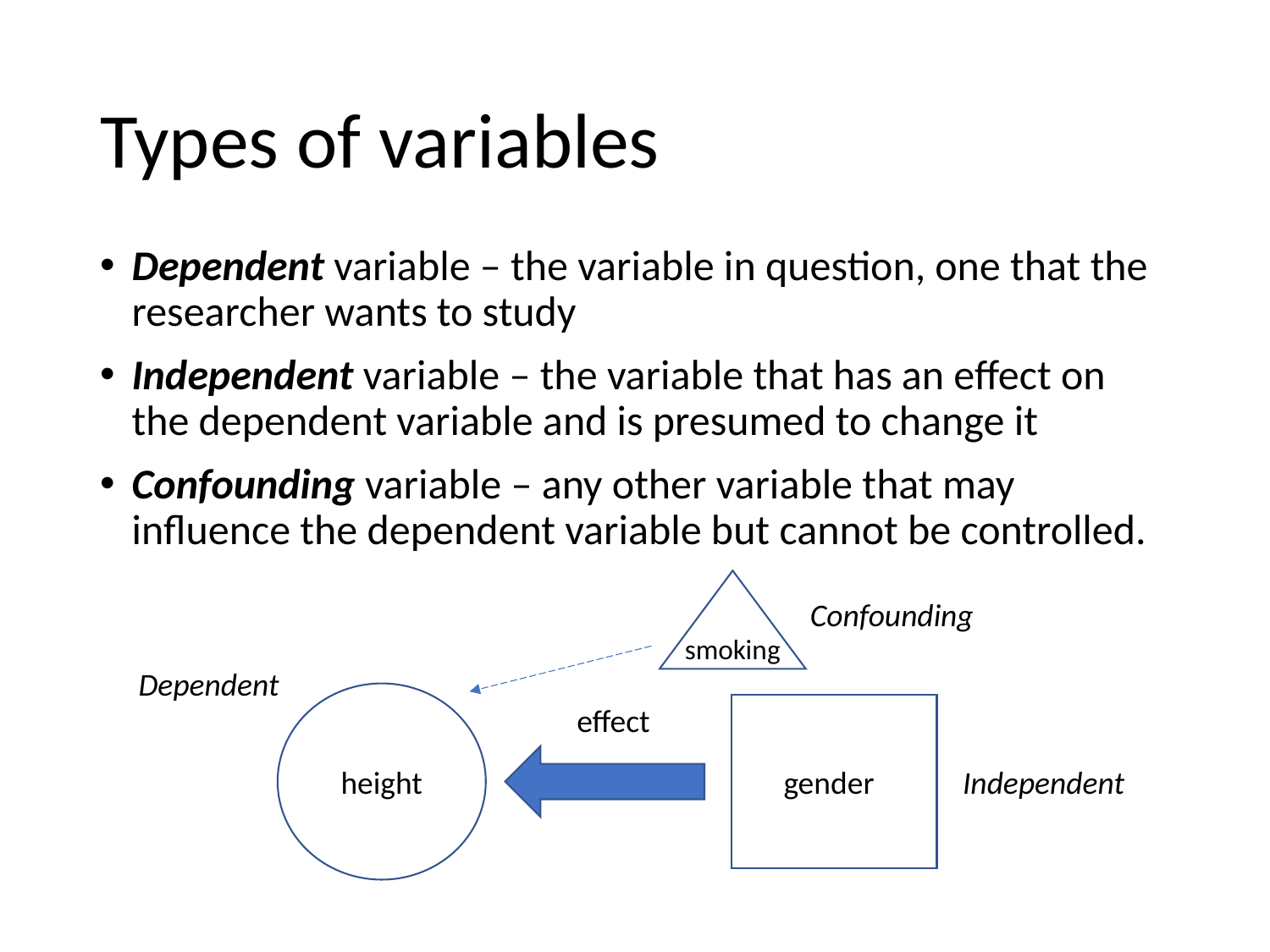

# Types of variables
Dependent variable – the variable in question, one that the researcher wants to study
Independent variable – the variable that has an effect on the dependent variable and is presumed to change it
Confounding variable – any other variable that may influence the dependent variable but cannot be controlled.

smoking

effect

height
gender
Confounding
Dependent
Independent